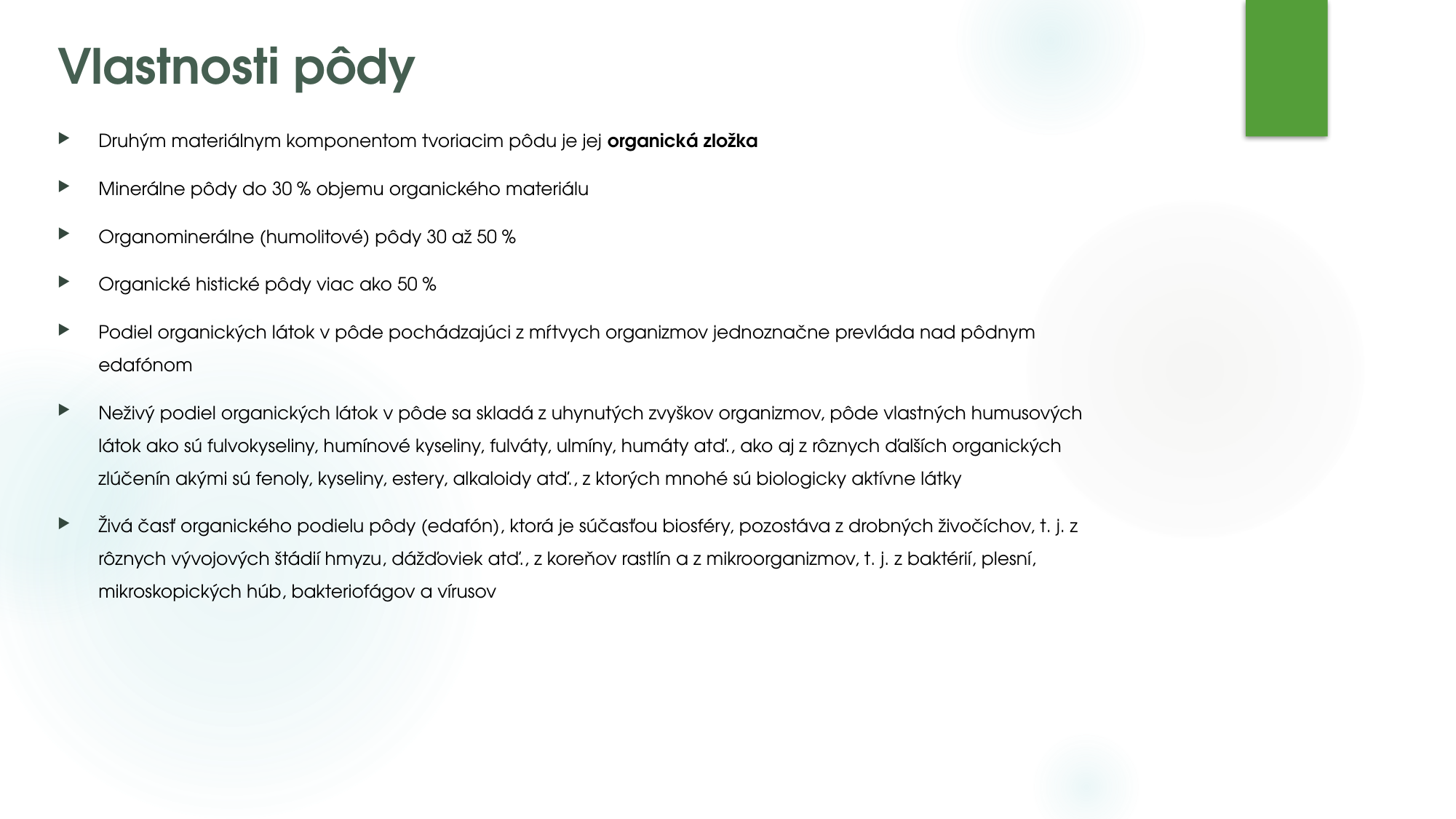

# Vlastnosti pôdy
Druhým materiálnym komponentom tvoriacim pôdu je jej organická zložka
Minerálne pôdy do 30 % objemu organického materiálu
Organominerálne (humolitové) pôdy 30 až 50 %
Organické histické pôdy viac ako 50 %
Podiel organických látok v pôde pochádzajúci z mŕtvych organizmov jednoznačne prevláda nad pôdnym edafónom
Neživý podiel organických látok v pôde sa skladá z uhynutých zvyškov organizmov, pôde vlastných humusových látok ako sú fulvokyseliny, humínové kyseliny, fulváty, ulmíny, humáty atď., ako aj z rôznych ďalších organických zlúčenín akými sú fenoly, kyseliny, estery, alkaloidy atď., z ktorých mnohé sú biologicky aktívne látky
Živá časť organického podielu pôdy (edafón), ktorá je súčasťou biosféry, pozostáva z drobných živočíchov, t. j. z rôznych vývojových štádií hmyzu, dážďoviek atď., z koreňov rastlín a z mikroorganizmov, t. j. z baktérií, plesní, mikroskopických húb, bakteriofágov a vírusov